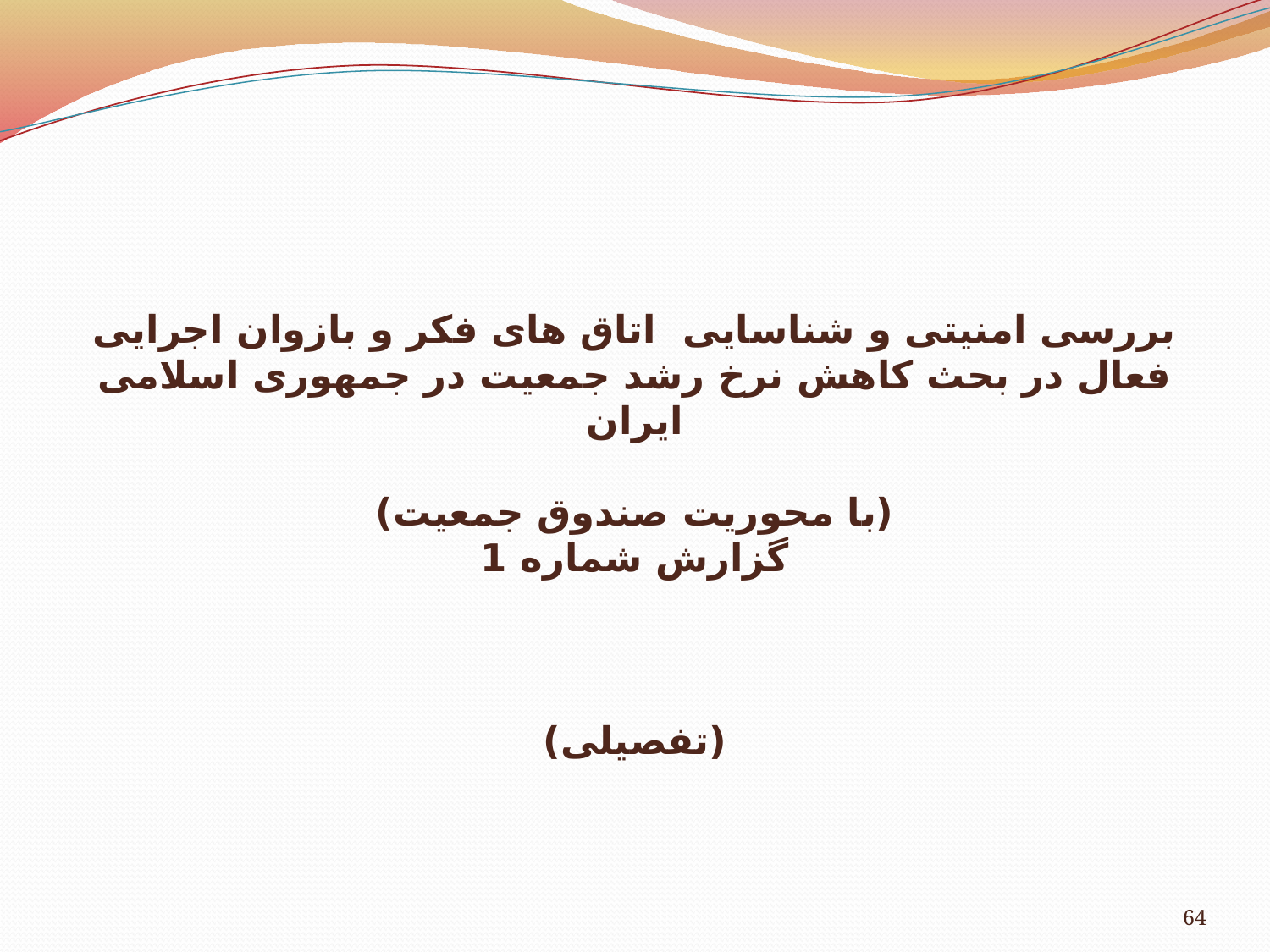

# بررسی امنیتی و شناسایی  اتاق های فکر و بازوان اجرایی فعال در بحث کاهش نرخ رشد جمعیت در جمهوری اسلامی ایران (با محوریت صندوق جمعیت) گزارش شماره 1 (تفصیلی)
64